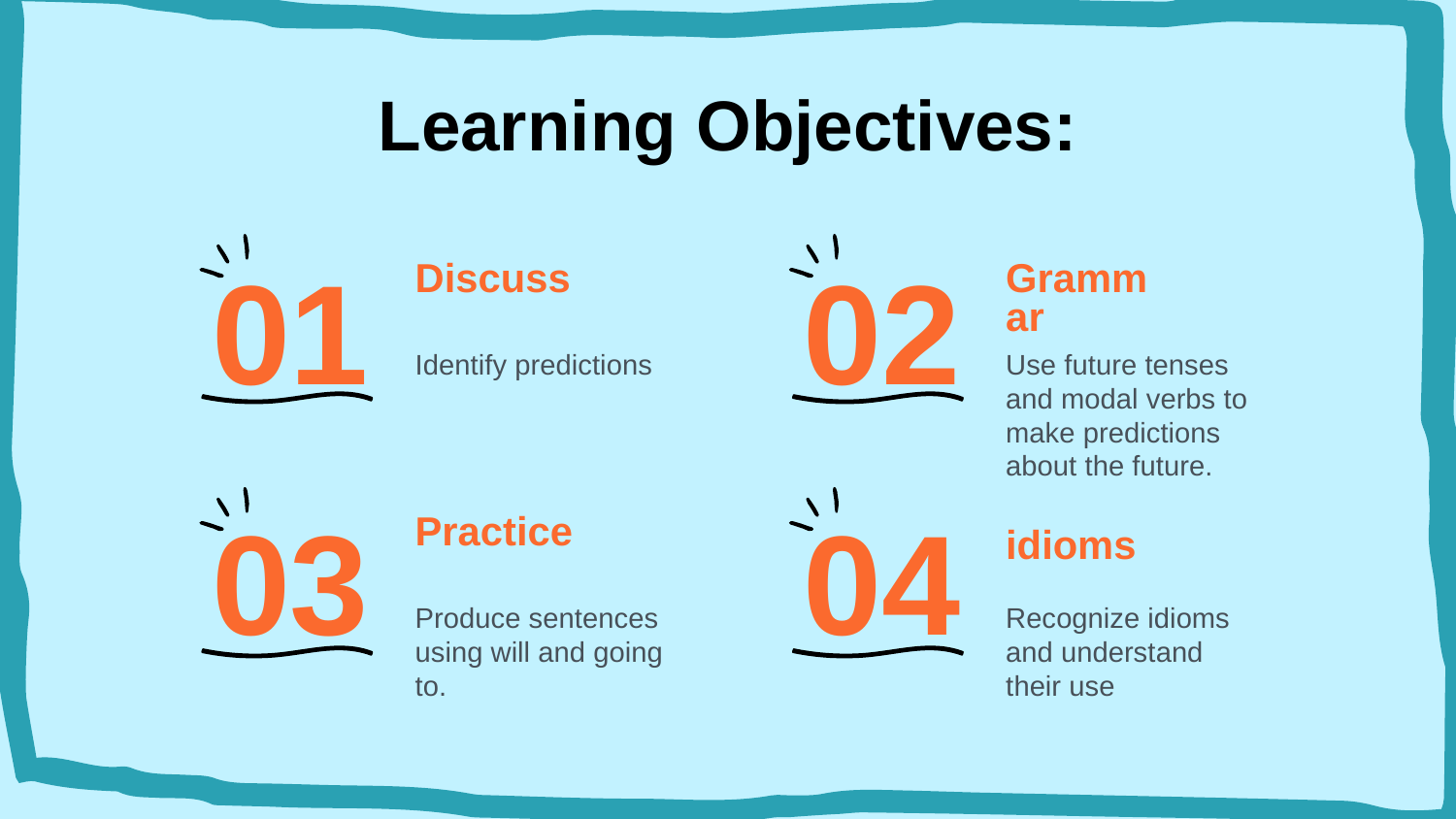

# Learning Objectives:

Discuss
Grammar
01
02
Identify predictions
Use future tenses and modal verbs to make predictions about the future.

Practice
idioms
03
04
Produce sentences using will and going to.
Recognize idioms and understand their use